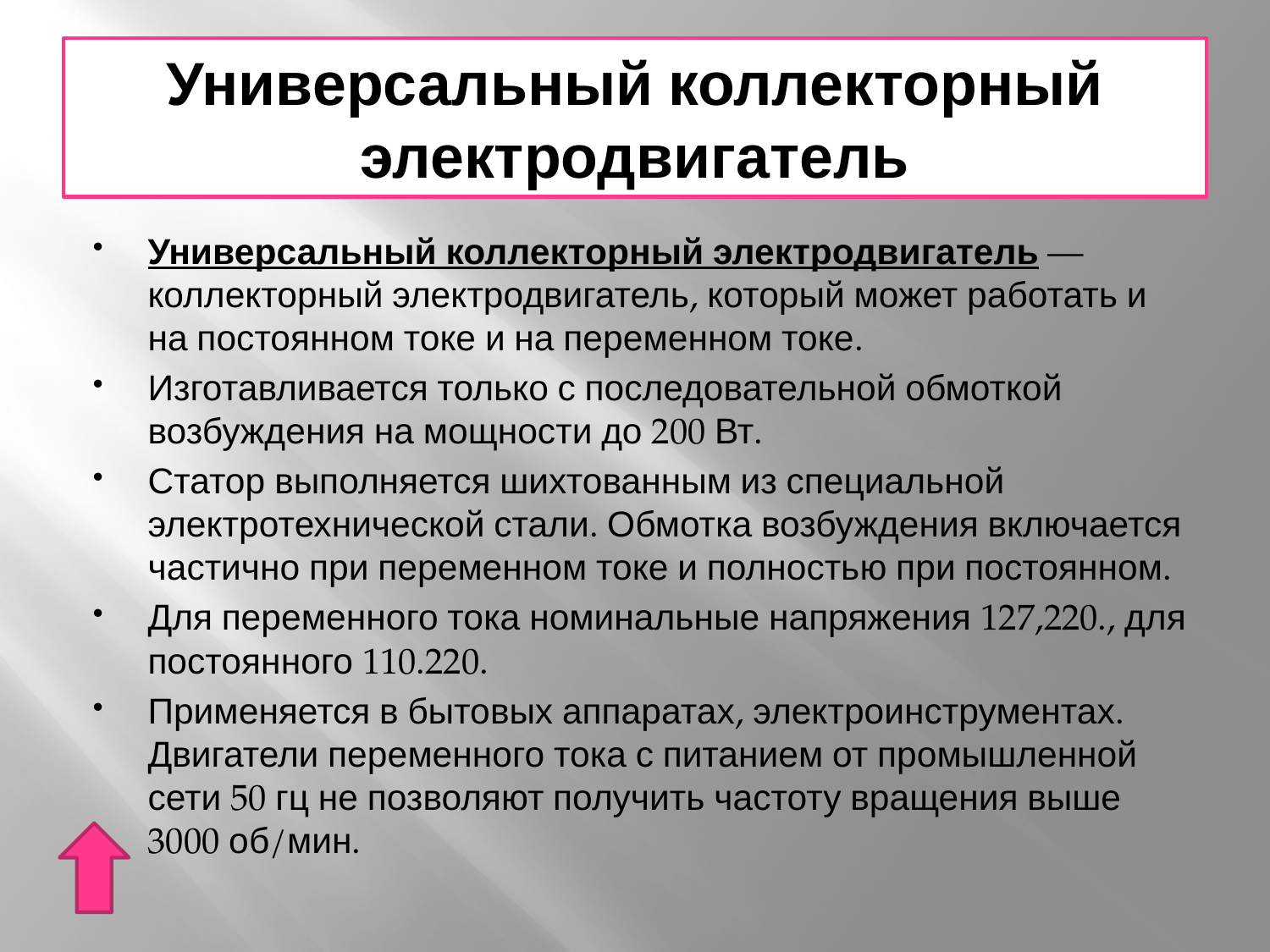

# Универсальный коллекторный электродвигатель
Универсальный коллекторный электродвигатель — коллекторный электродвигатель, который может работать и на постоянном токе и на переменном токе.
Изготавливается только с последовательной обмоткой возбуждения на мощности до 200 Вт.
Статор выполняется шихтованным из специальной электротехнической стали. Обмотка возбуждения включается частично при переменном токе и полностью при постоянном.
Для переменного тока номинальные напряжения 127,220., для постоянного 110.220.
Применяется в бытовых аппаратах, электроинструментах. Двигатели переменного тока с питанием от промышленной сети 50 гц не позволяют получить частоту вращения выше 3000 об/мин.